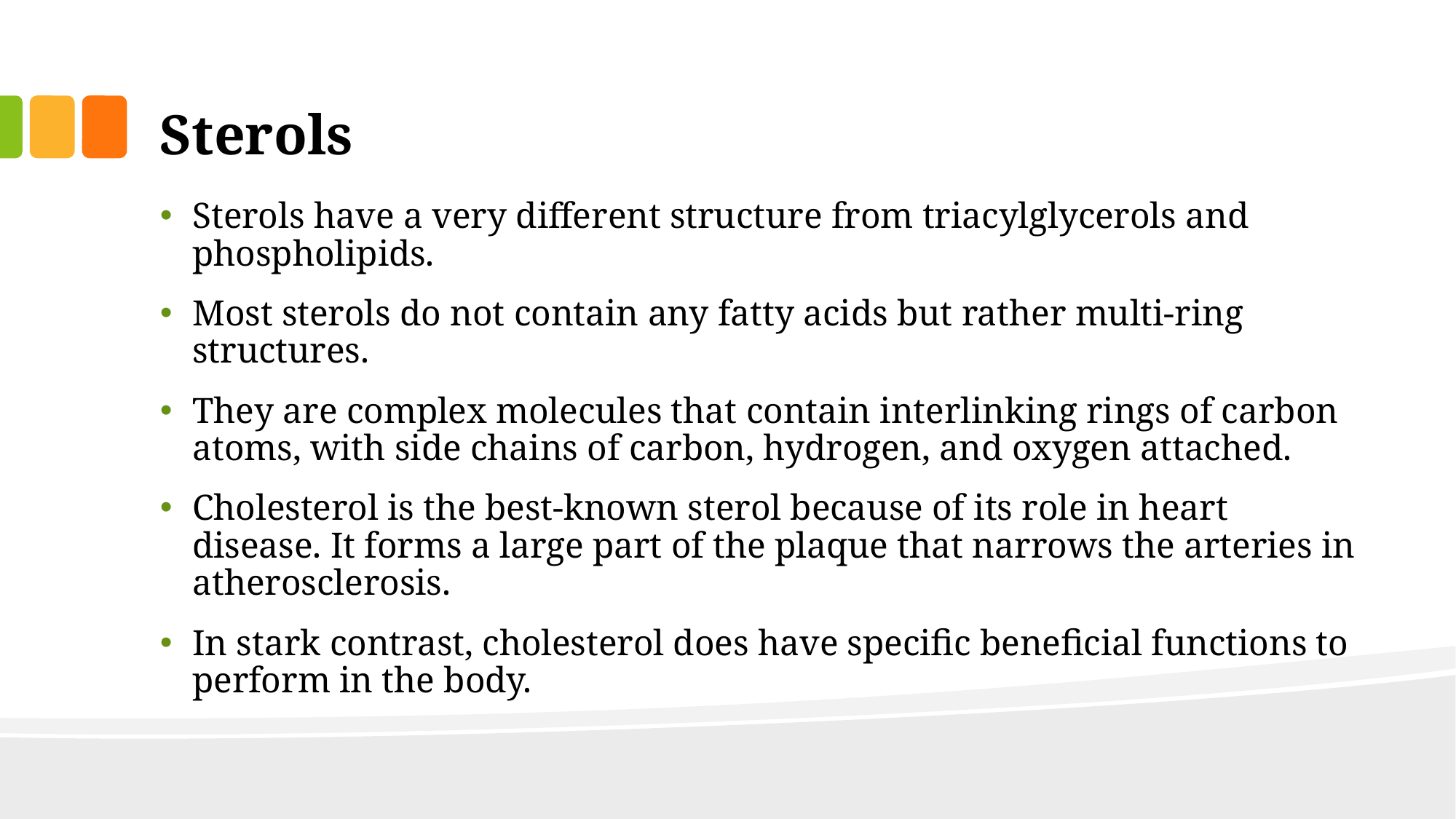

# Sterols
Sterols have a very different structure from triacylglycerols and phospholipids.
Most sterols do not contain any fatty acids but rather multi-ring structures.
They are complex molecules that contain interlinking rings of carbon atoms, with side chains of carbon, hydrogen, and oxygen attached.
Cholesterol is the best-known sterol because of its role in heart disease. It forms a large part of the plaque that narrows the arteries in atherosclerosis.
In stark contrast, cholesterol does have specific beneficial functions to perform in the body.